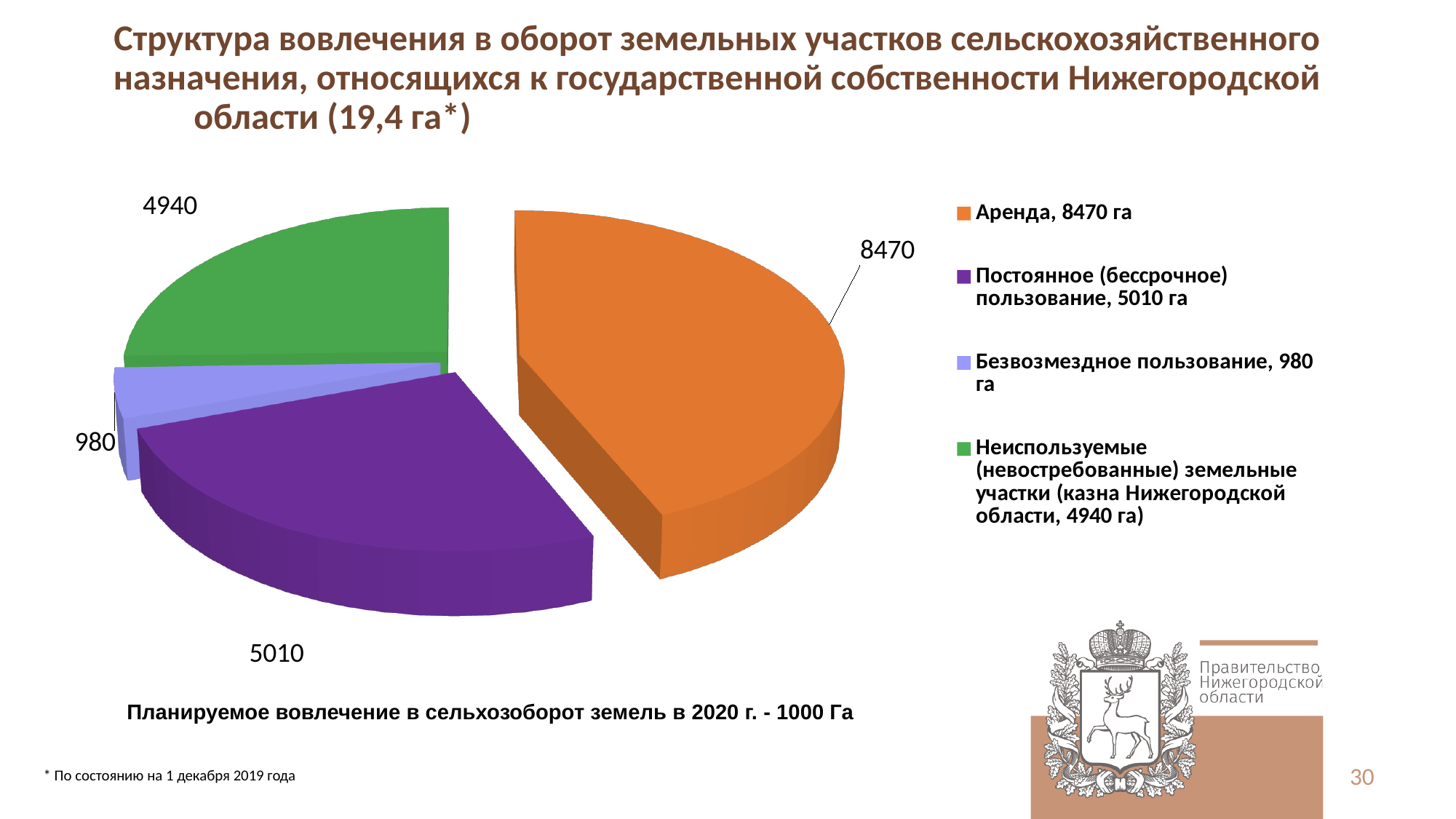

# Структура вовлечения в оборот земельных участков сельскохозяйственного назначения, относящихся к государственной собственности Нижегородской области (19,4 га*)

[unsupported chart]

Планируемое вовлечение в сельхозоборот земель в 2020 г. - 1000 Га
30
* По состоянию на 1 декабря 2019 года